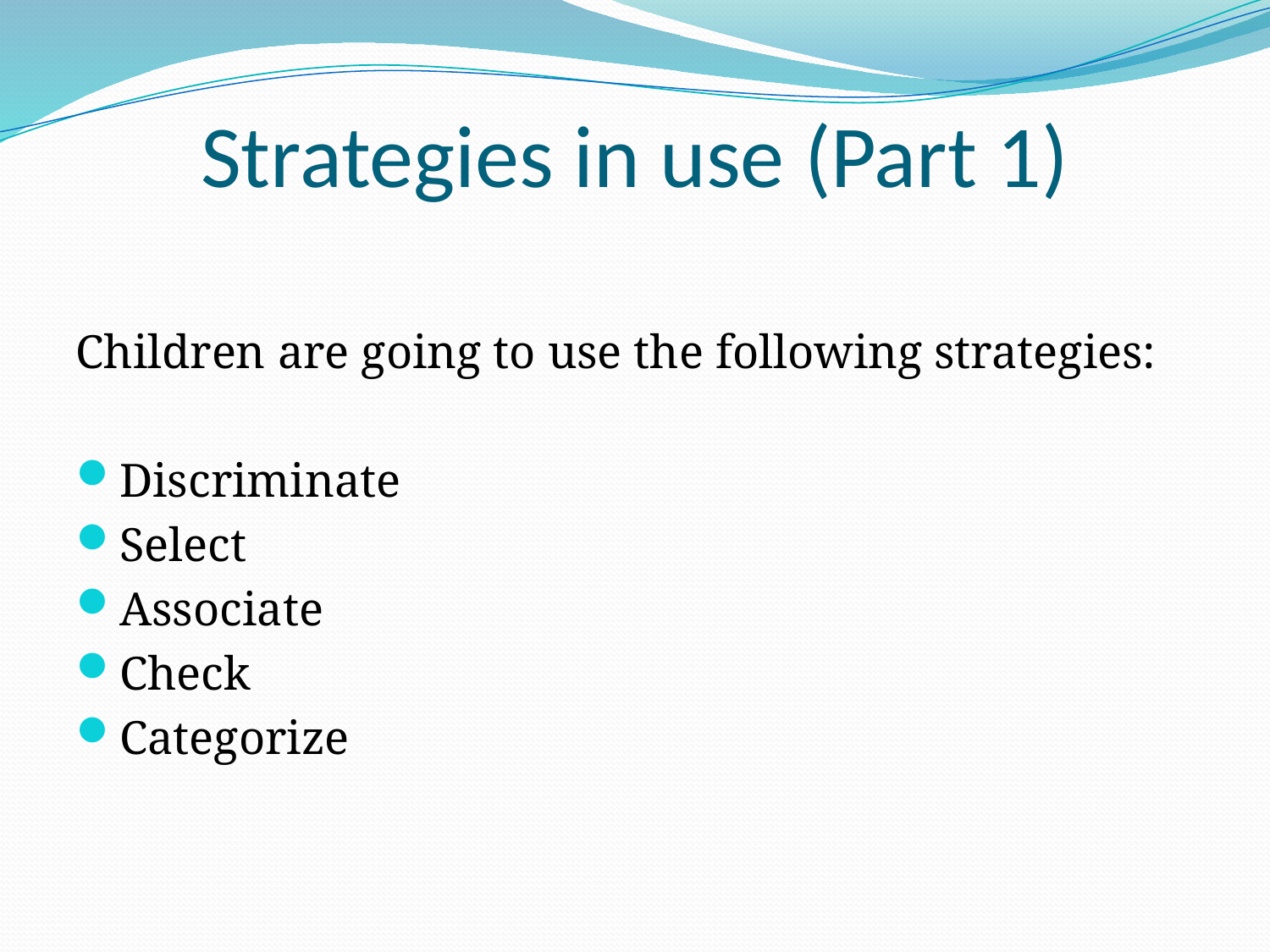

# Strategies in use (Part 1)
Children are going to use the following strategies:

Discriminate
Select
Associate
Check
Categorize